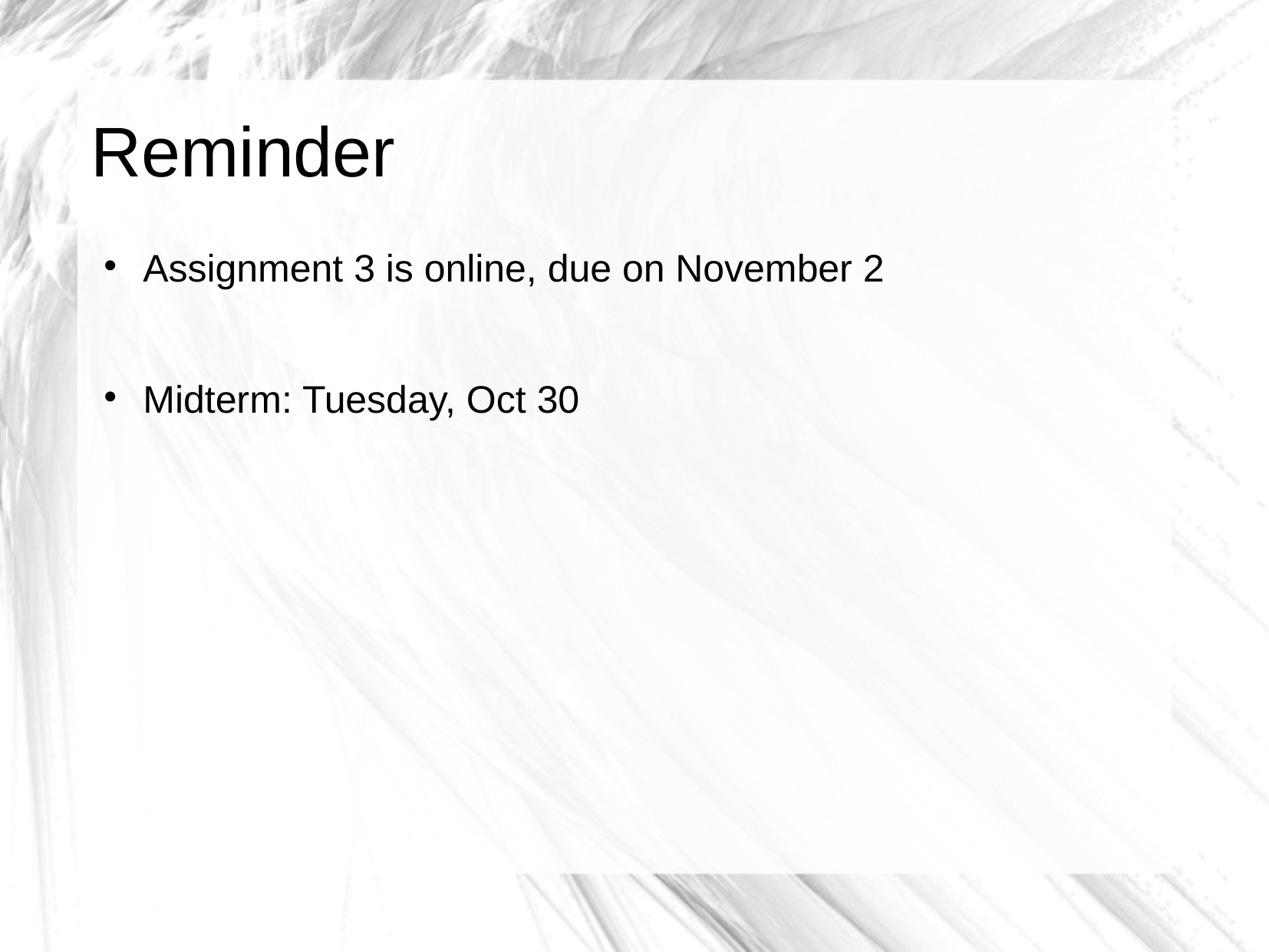

# Reminder
Assignment 3 is online, due on November 2

Midterm: Tuesday, Oct 30